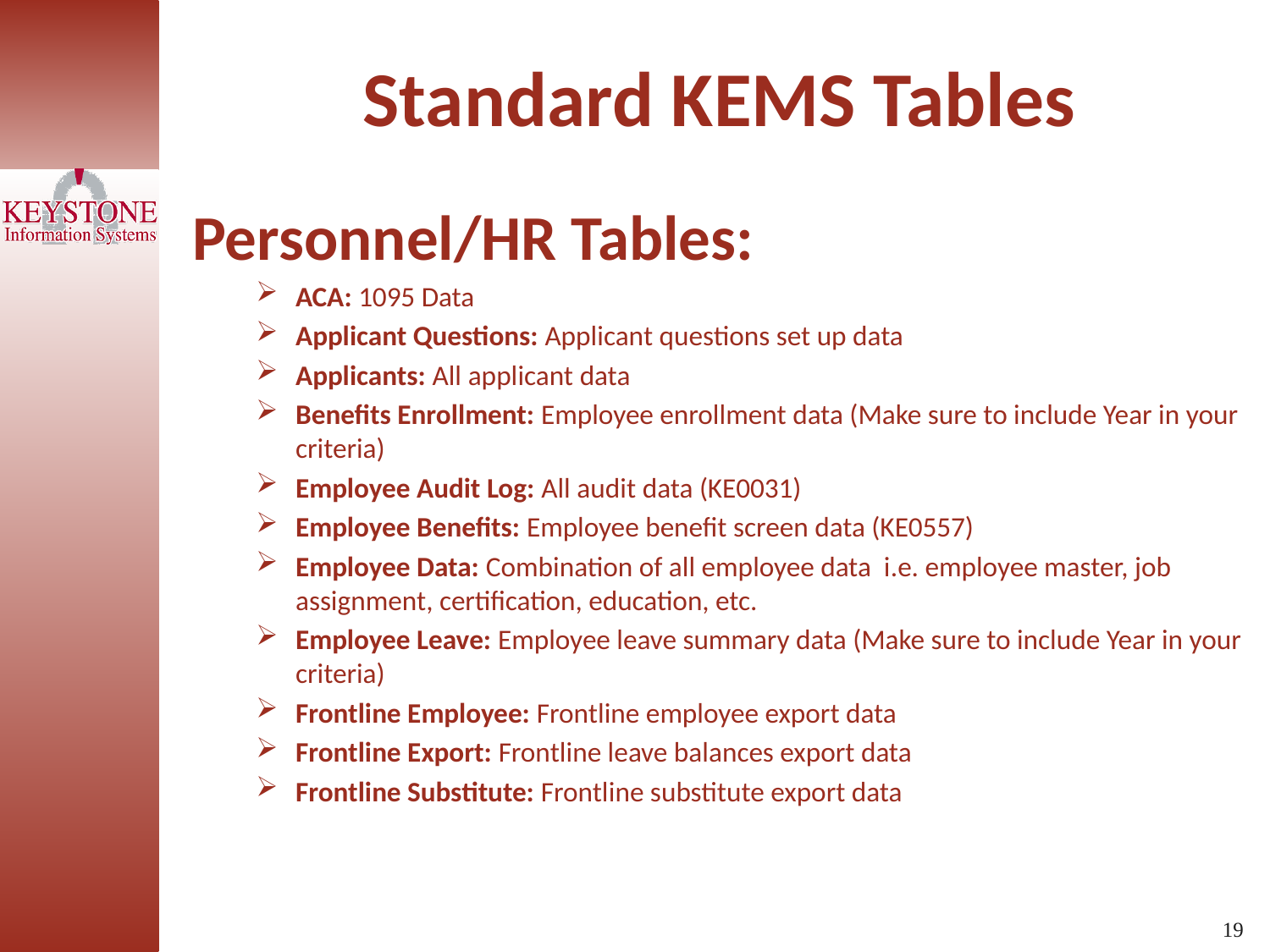

Standard KEMS Tables
Personnel/HR Tables:
ACA: 1095 Data
Applicant Questions: Applicant questions set up data
Applicants: All applicant data
Benefits Enrollment: Employee enrollment data (Make sure to include Year in your criteria)
Employee Audit Log: All audit data (KE0031)
Employee Benefits: Employee benefit screen data (KE0557)
Employee Data: Combination of all employee data  i.e. employee master, job assignment, certification, education, etc.
Employee Leave: Employee leave summary data (Make sure to include Year in your criteria)
Frontline Employee: Frontline employee export data
Frontline Export: Frontline leave balances export data
Frontline Substitute: Frontline substitute export data

19